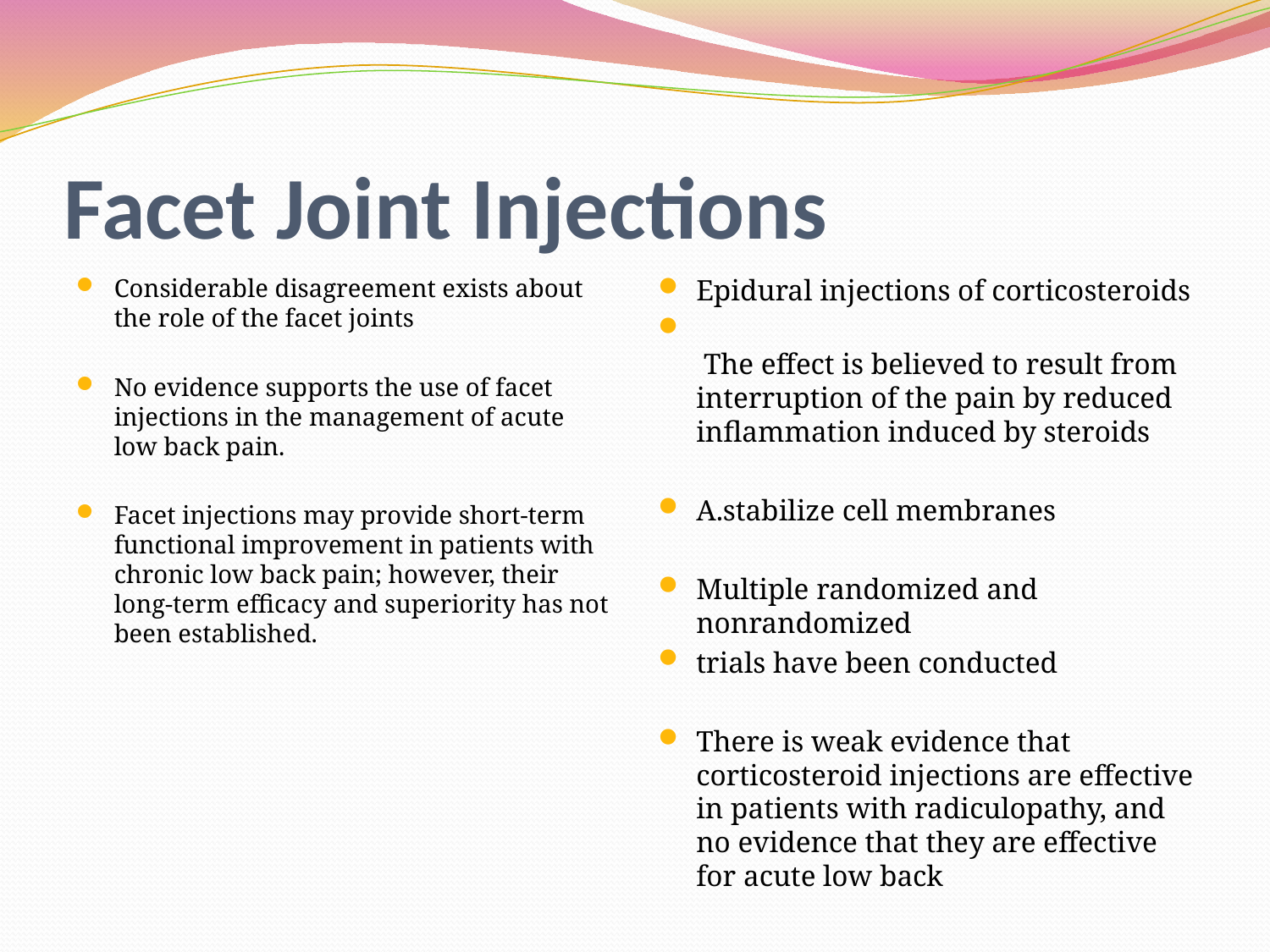

# Facet Joint Injections
Considerable disagreement exists about the role of the facet joints

No evidence supports the use of facet injections in the management of acute low back pain.

Facet injections may provide short-term functional improvement in patients with chronic low back pain; however, their long-term efficacy and superiority has not been established.
Epidural injections of corticosteroids
 The effect is believed to result from interruption of the pain by reduced inflammation induced by steroids

A.stabilize cell membranes

Multiple randomized and nonrandomized
trials have been conducted

There is weak evidence that corticosteroid injections are effective in patients with radiculopathy, and no evidence that they are effective for acute low back